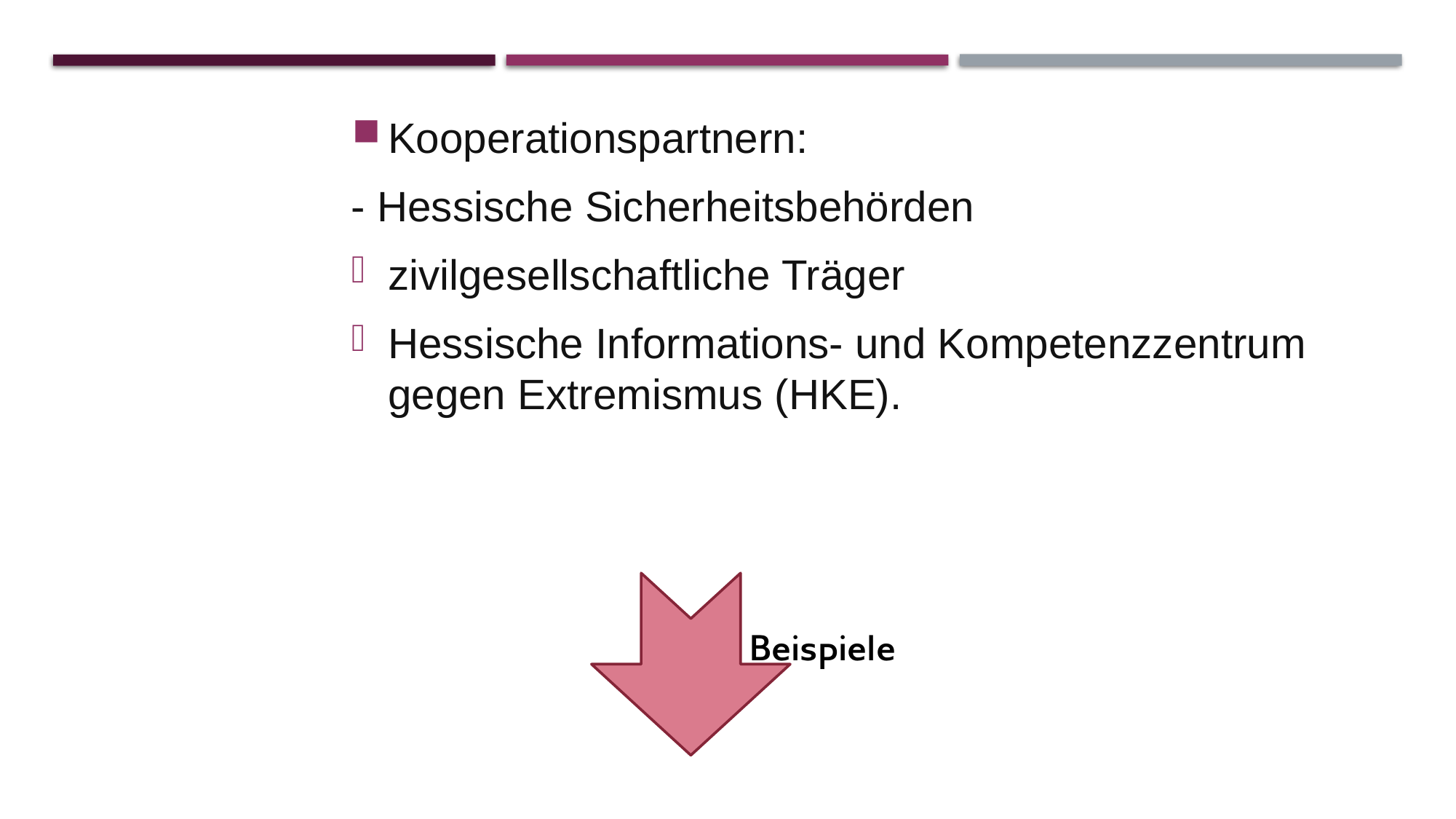

Kooperationspartnern:
- Hessische Sicherheitsbehörden
zivilgesellschaftliche Träger
Hessische Informations- und Kompetenzzentrum gegen Extremismus (HKE).

Beispiele